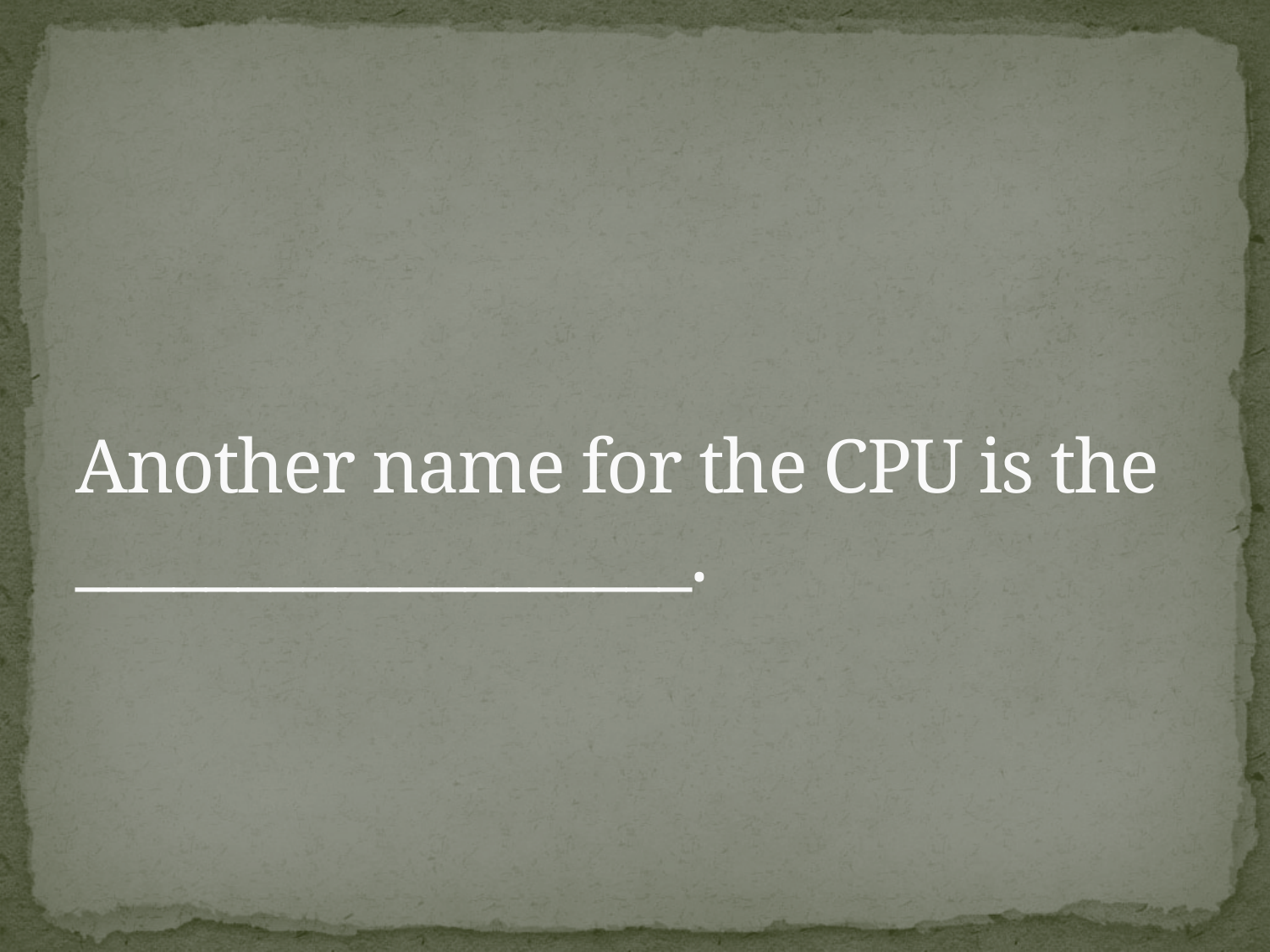

# Another name for the CPU is the ___________________.